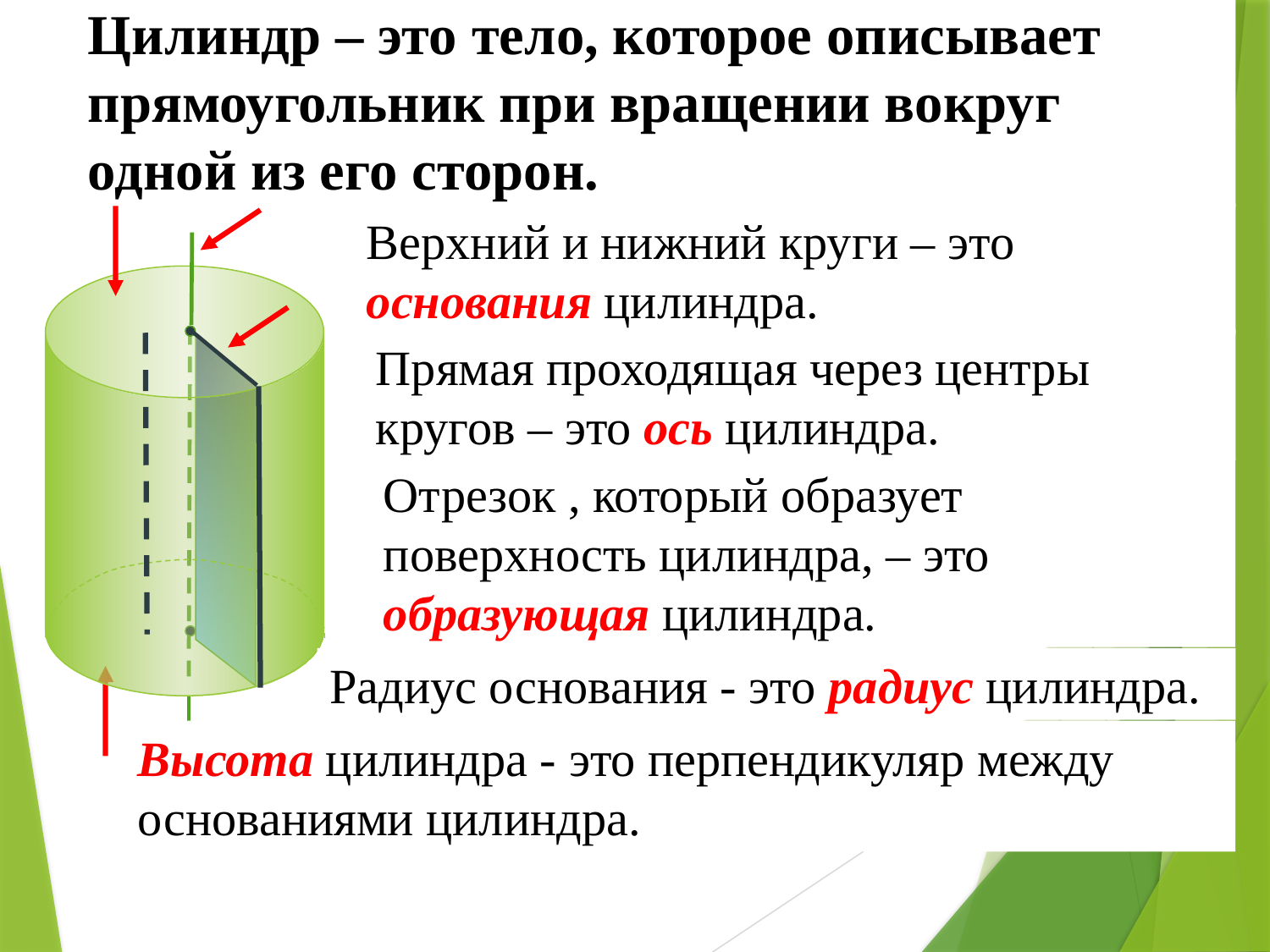

Цилиндр – это тело, которое описывает прямоугольник при вращении вокруг одной из его сторон.
Верхний и нижний круги – это основания цилиндра.

Прямая проходящая через центры кругов – это ось цилиндра.

Отрезок , который образует поверхность цилиндра, – это образующая цилиндра.

Радиус основания - это радиус цилиндра.

Высота цилиндра - это перпендикуляр между основаниями цилиндра.